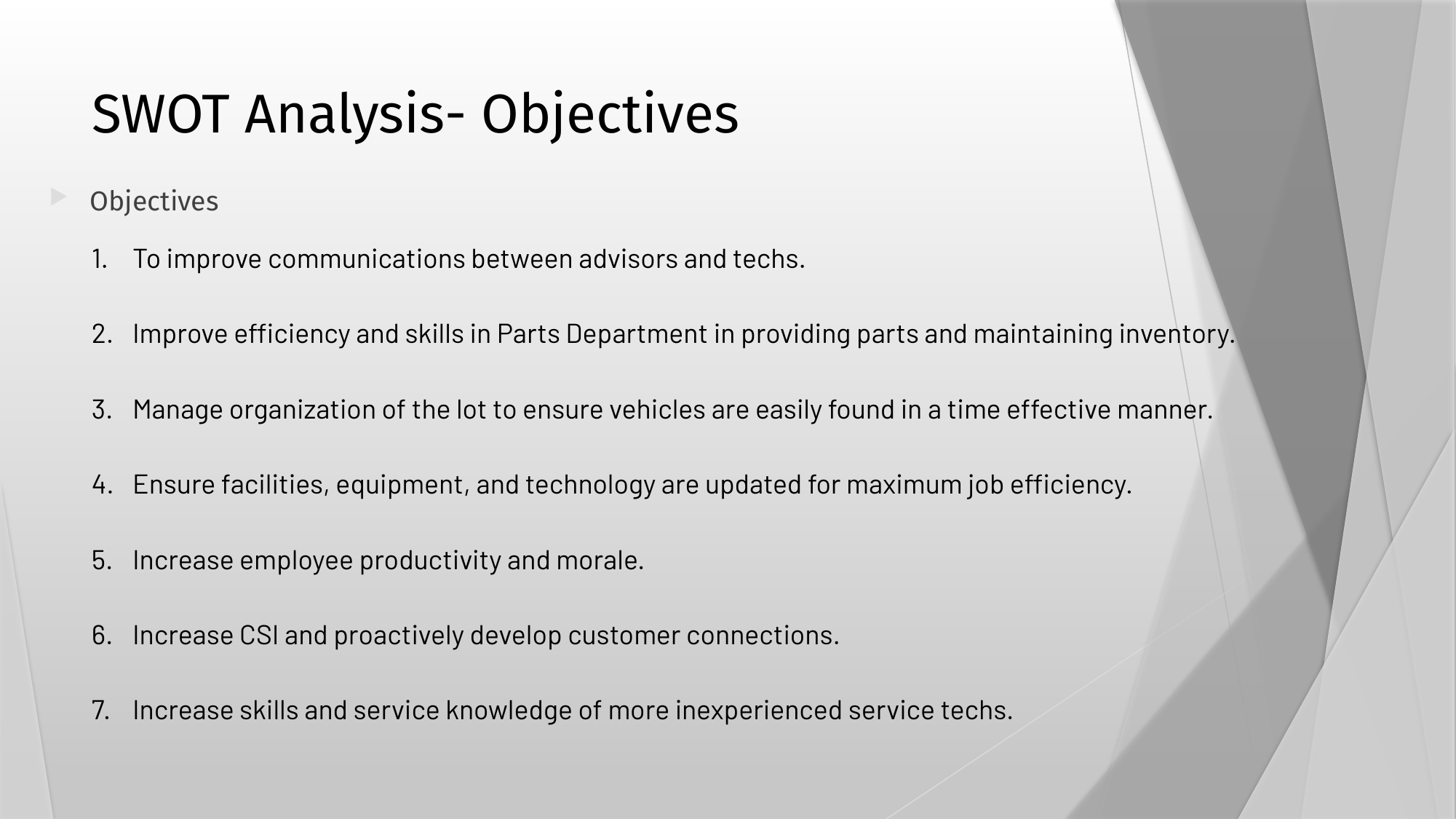

# SWOT Analysis- Objectives
Objectives

To improve communications between advisors and techs.

Improve efficiency and skills in Parts Department in providing parts and maintaining inventory.

Manage organization of the lot to ensure vehicles are easily found in a time effective manner.

Ensure facilities, equipment, and technology are updated for maximum job efficiency.

Increase employee productivity and morale.

Increase CSI and proactively develop customer connections.

Increase skills and service knowledge of more inexperienced service techs.